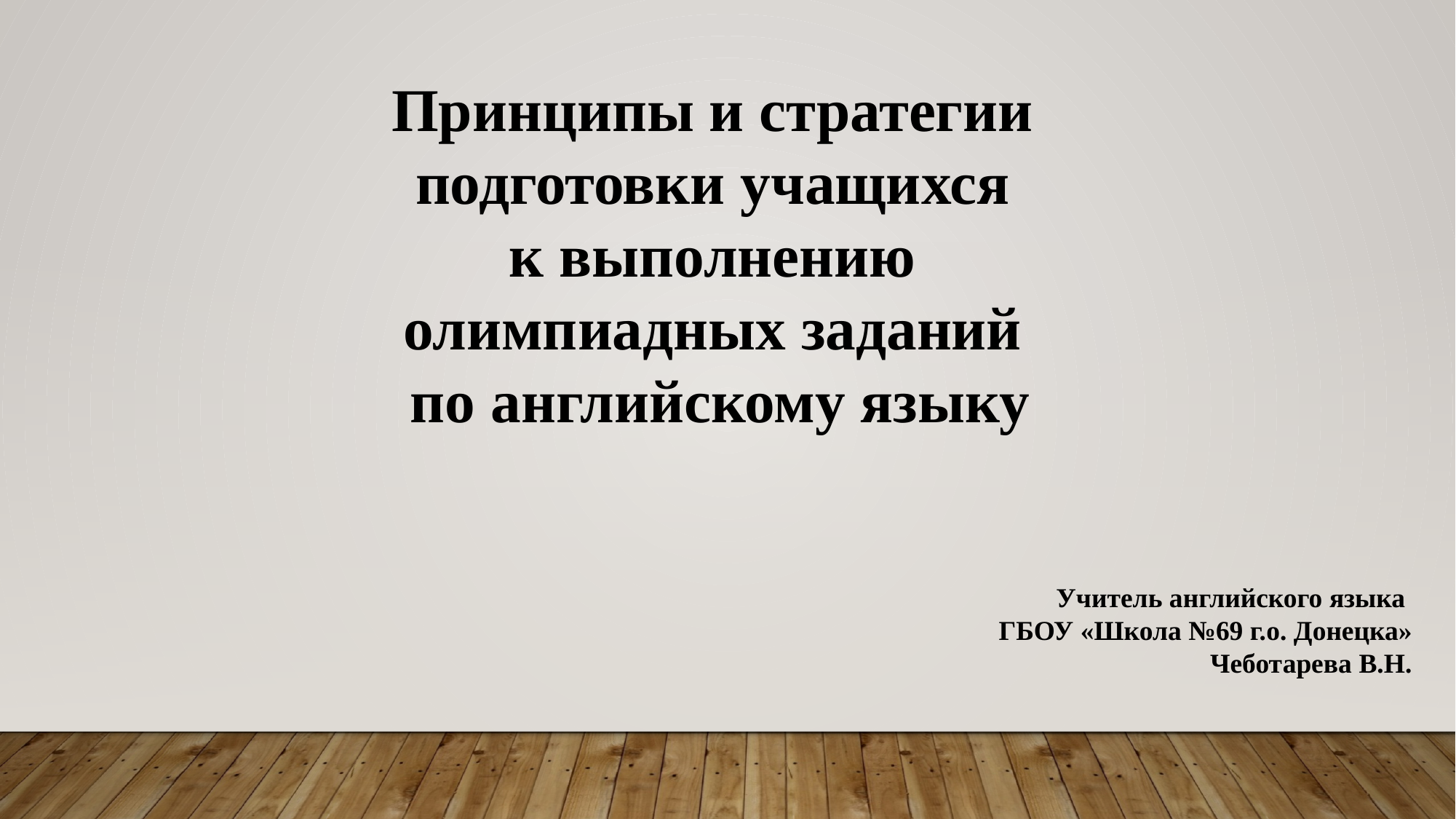

Принципы и стратегии
подготовки учащихся
к выполнению
олимпиадных заданий
по английскому языку

Учитель английского языка
ГБОУ «Школа №69 г.о. Донецка»
Чеботарева В.Н.